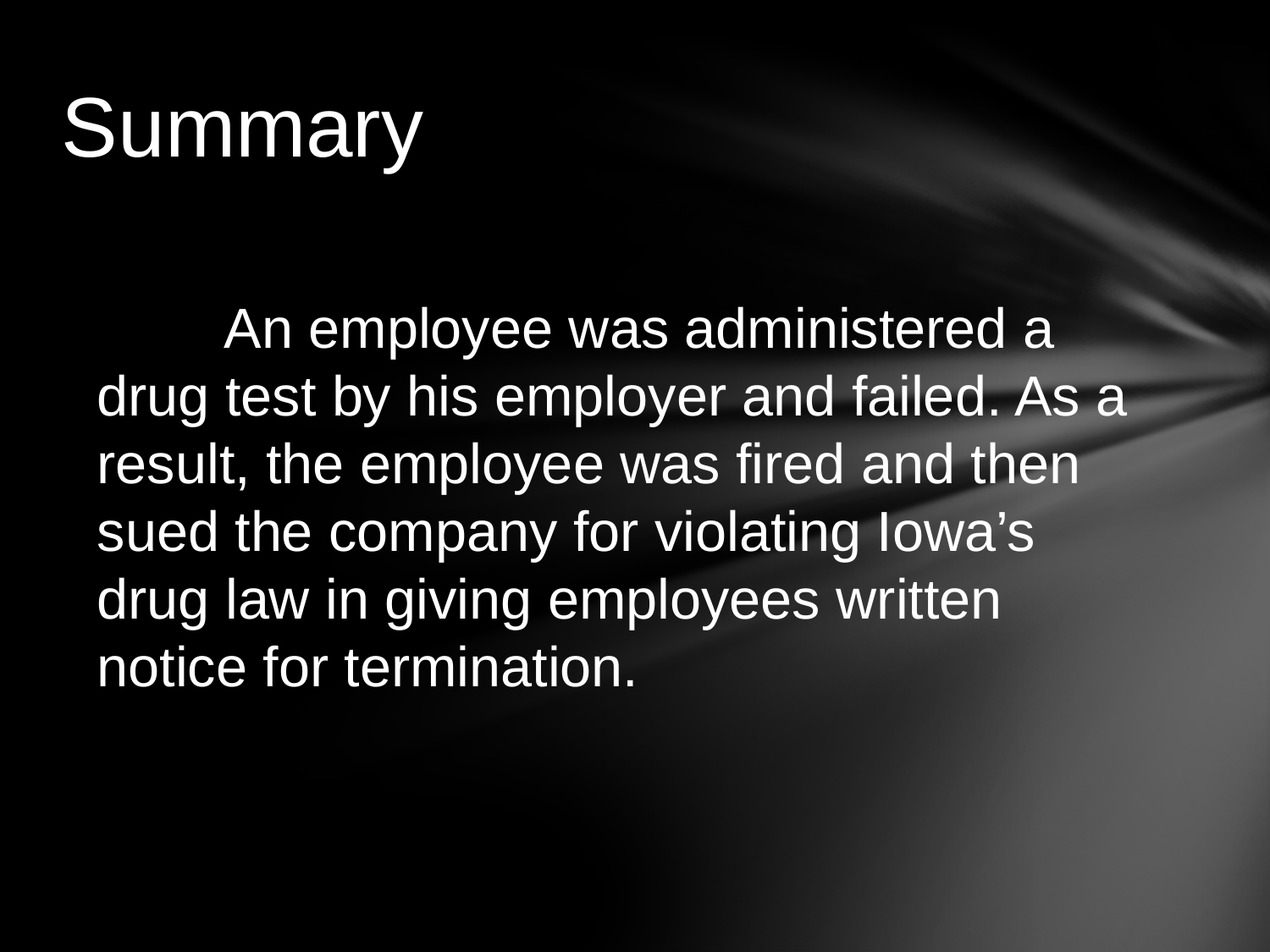

# Summary
	An employee was administered a drug test by his employer and failed. As a result, the employee was fired and then sued the company for violating Iowa’s drug law in giving employees written notice for termination.